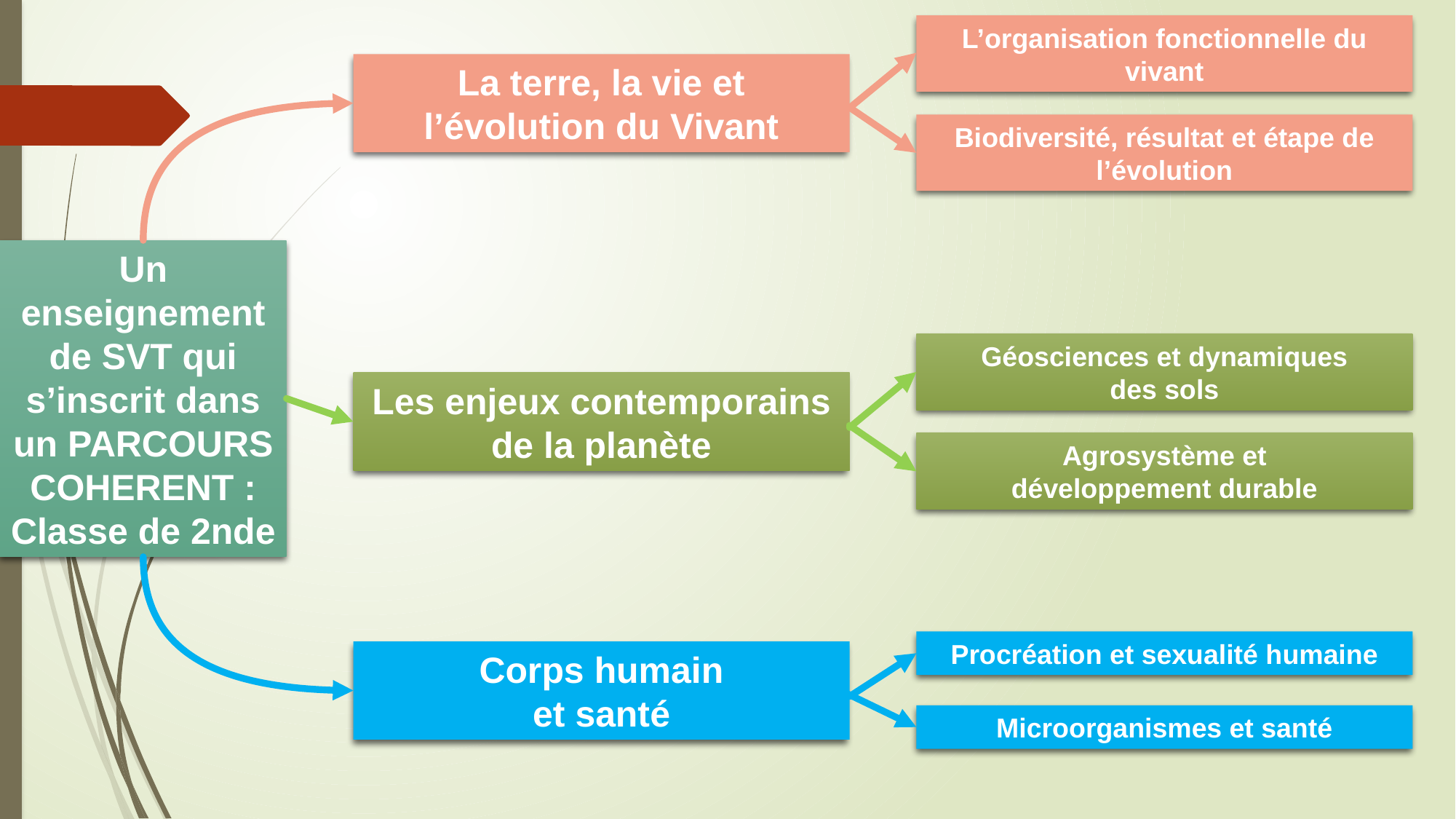

L’organisation fonctionnelle du vivant
La terre, la vie et l’évolution du Vivant
Biodiversité, résultat et étape de l’évolution
Un enseignement de SVT qui s’inscrit dans un PARCOURS COHERENT :
Classe de 2nde
Géosciences et dynamiques
des sols
Les enjeux contemporains de la planète
Agrosystème et
développement durable
Procréation et sexualité humaine
Corps humain
et santé
Microorganismes et santé